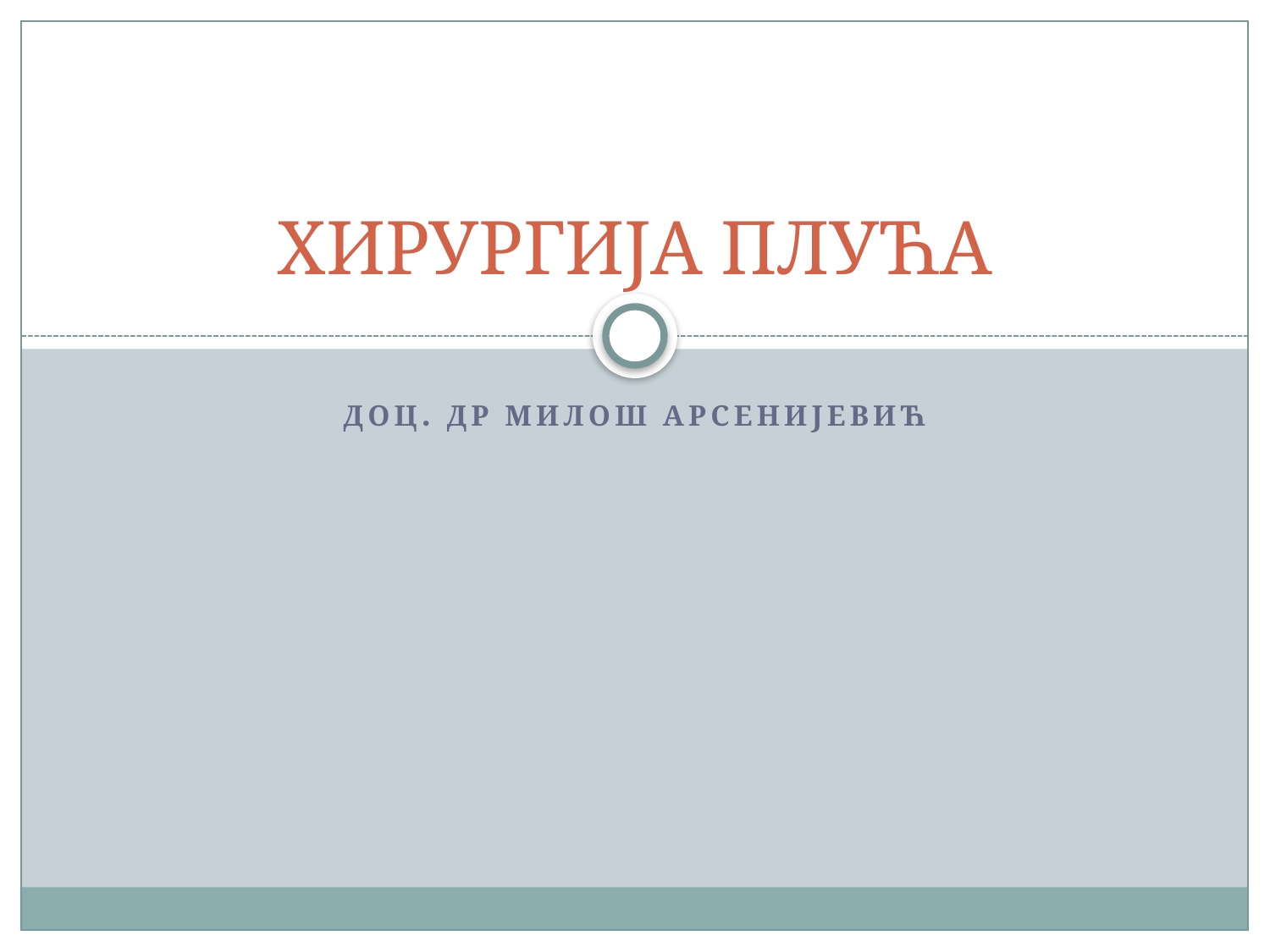

# ХИРУРГИЈА ПЛУЋА
Доц. Др Милош арсенијевић